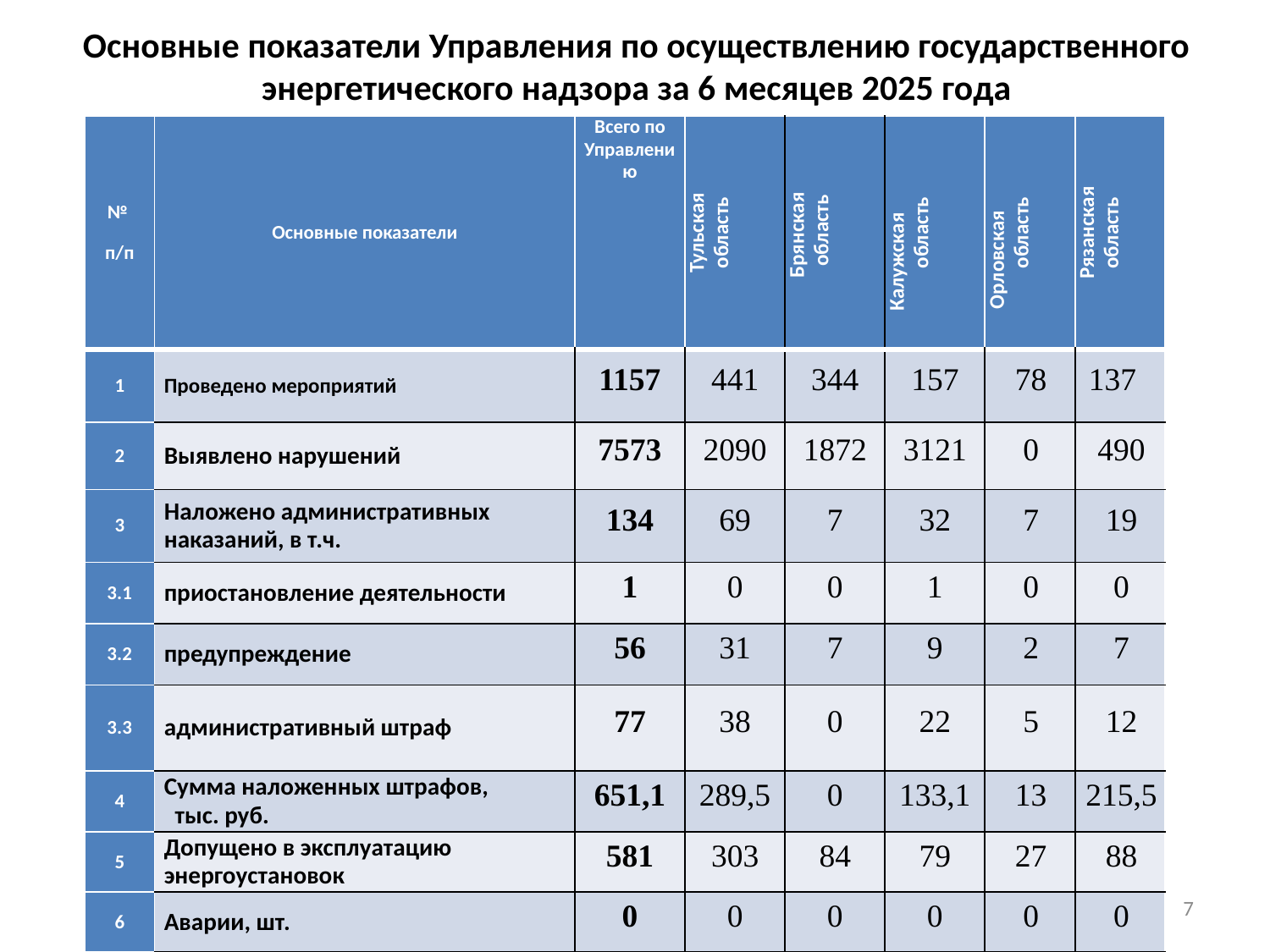

# Основные показатели Управления по осуществлению государственного энергетического надзора за 6 месяцев 2025 года
| № п/п | Основные показатели | Всего по Управлению | Тульская область | Брянская область | Калужская область | Орловская область | Рязанская область |
| --- | --- | --- | --- | --- | --- | --- | --- |
| 1 | Проведено мероприятий | 1157 | 441 | 344 | 157 | 78 | 137 |
| 2 | Выявлено нарушений | 7573 | 2090 | 1872 | 3121 | 0 | 490 |
| 3 | Наложено административных наказаний, в т.ч. | 134 | 69 | 7 | 32 | 7 | 19 |
| 3.1 | приостановление деятельности | 1 | 0 | 0 | 1 | 0 | 0 |
| 3.2 | предупреждение | 56 | 31 | 7 | 9 | 2 | 7 |
| 3.3 | административный штраф | 77 | 38 | 0 | 22 | 5 | 12 |
| 4 | Сумма наложенных штрафов, тыс. руб. | 651,1 | 289,5 | 0 | 133,1 | 13 | 215,5 |
| 5 | Допущено в эксплуатацию энергоустановок | 581 | 303 | 84 | 79 | 27 | 88 |
| 6 | Аварии, шт. | 0 | 0 | 0 | 0 | 0 | 0 |
| 7 | Количество погибших на производстве, чел. | 0 | 0 | 0 | 0 | 0 | 0 |
7